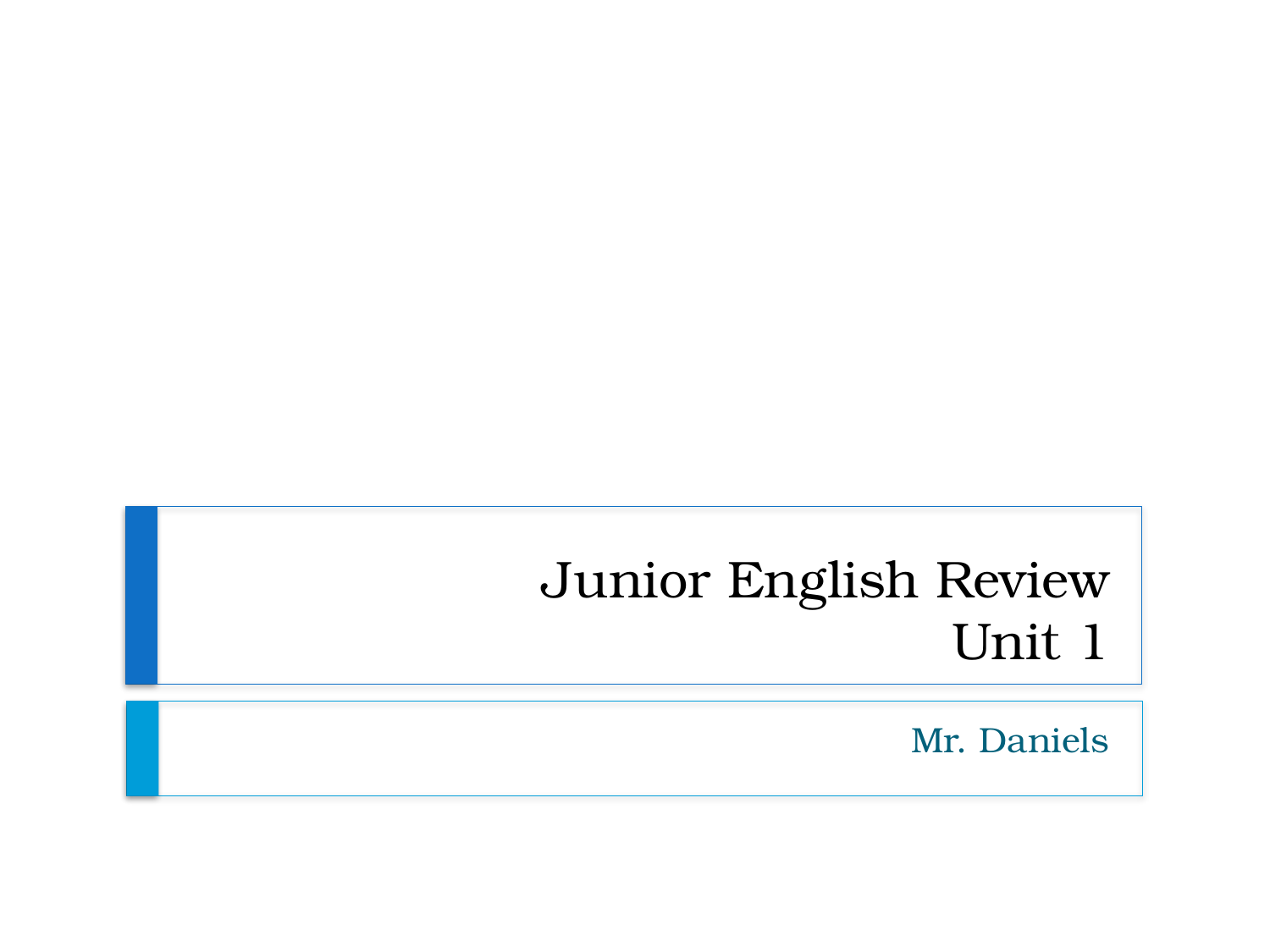

# Junior English Review Unit 1
Mr. Daniels